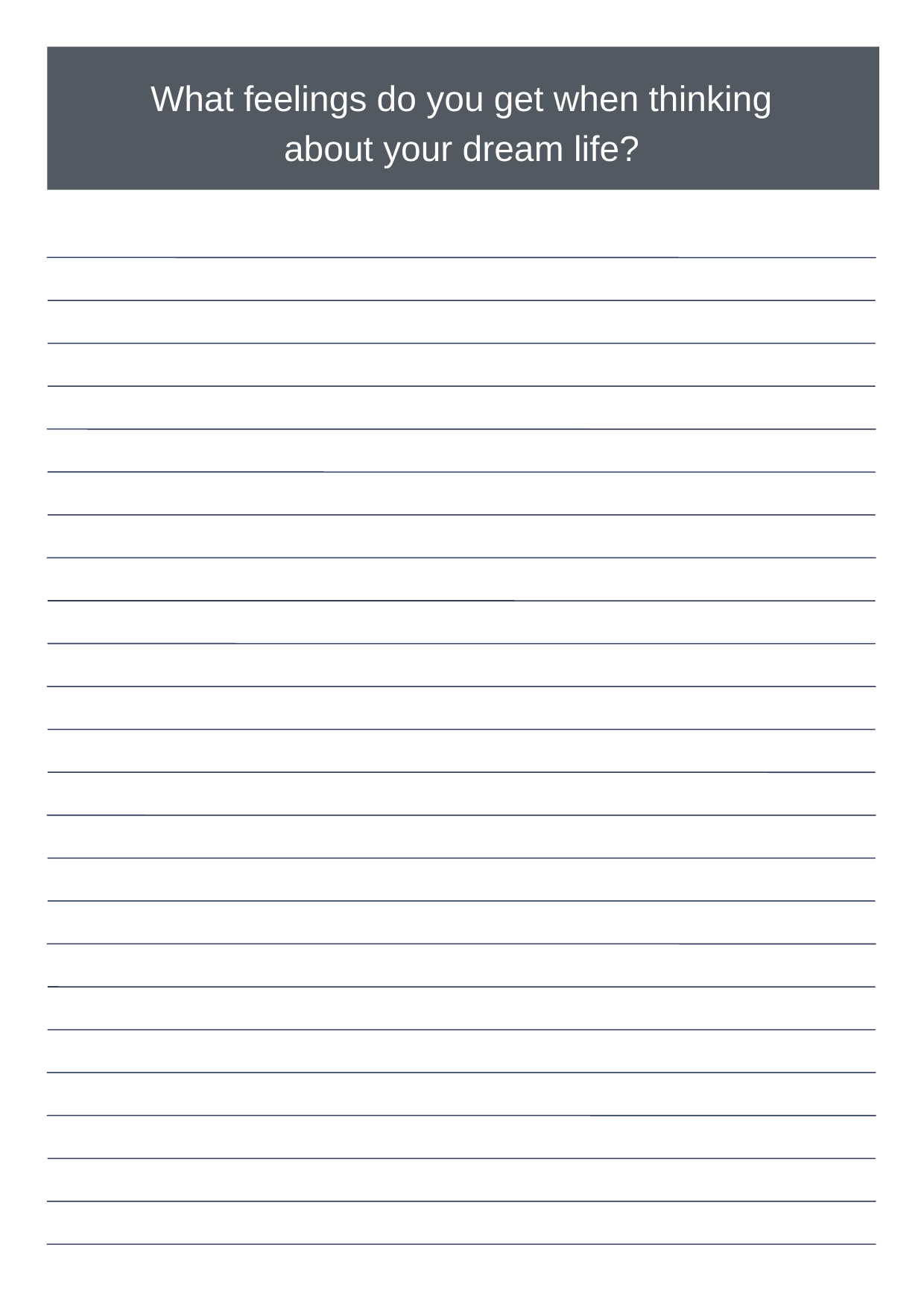

What feelings do you get when thinking about your dream life?